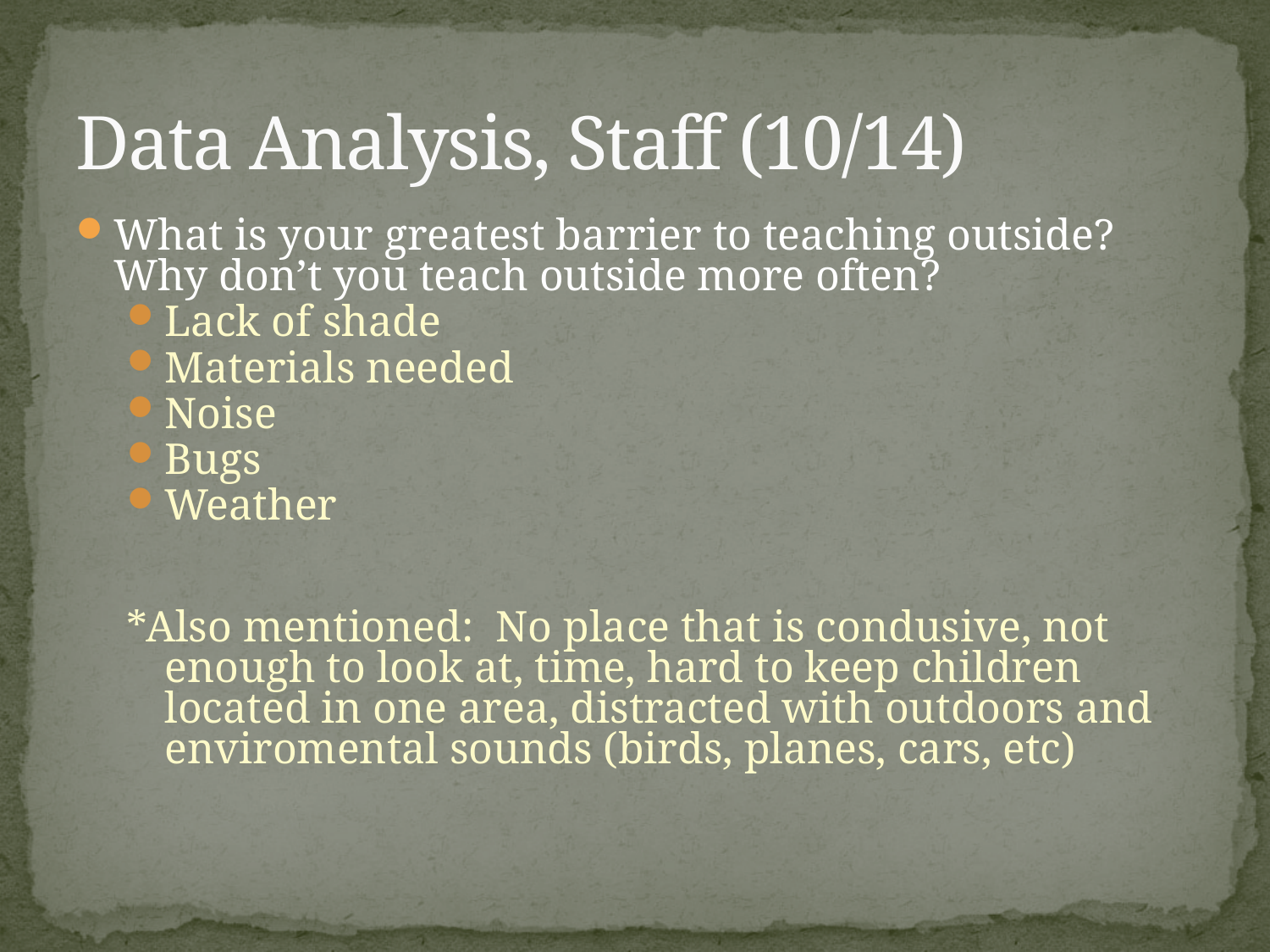

# Data Analysis, Staff (10/14)
What is your greatest barrier to teaching outside?  Why don’t you teach outside more often?
Lack of shade
Materials needed
Noise
Bugs
Weather

*Also mentioned:  No place that is condusive, not enough to look at, time, hard to keep children located in one area, distracted with outdoors and enviromental sounds (birds, planes, cars, etc)